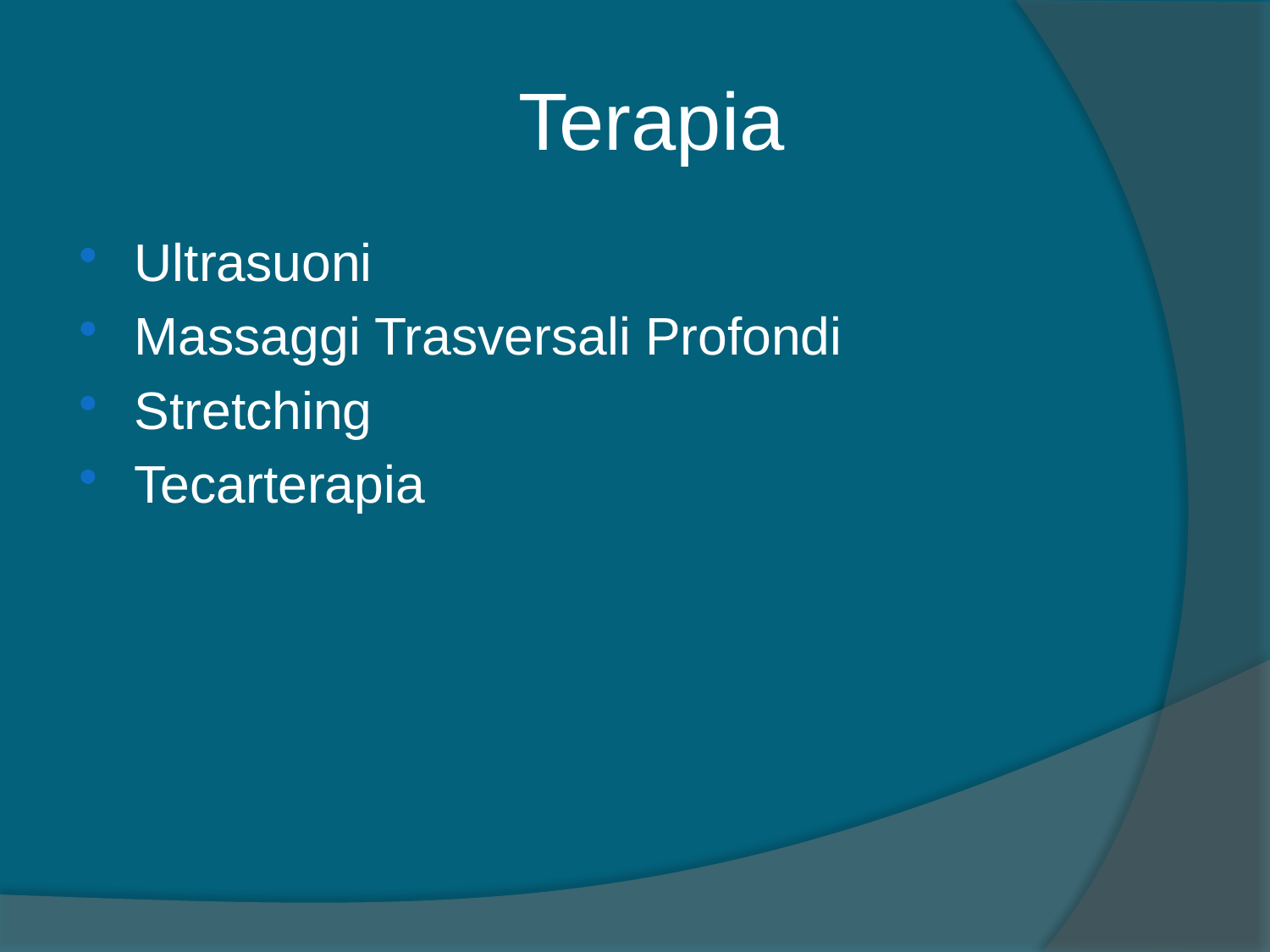

# Terapia
Ultrasuoni
Massaggi Trasversali Profondi
Stretching
Tecarterapia